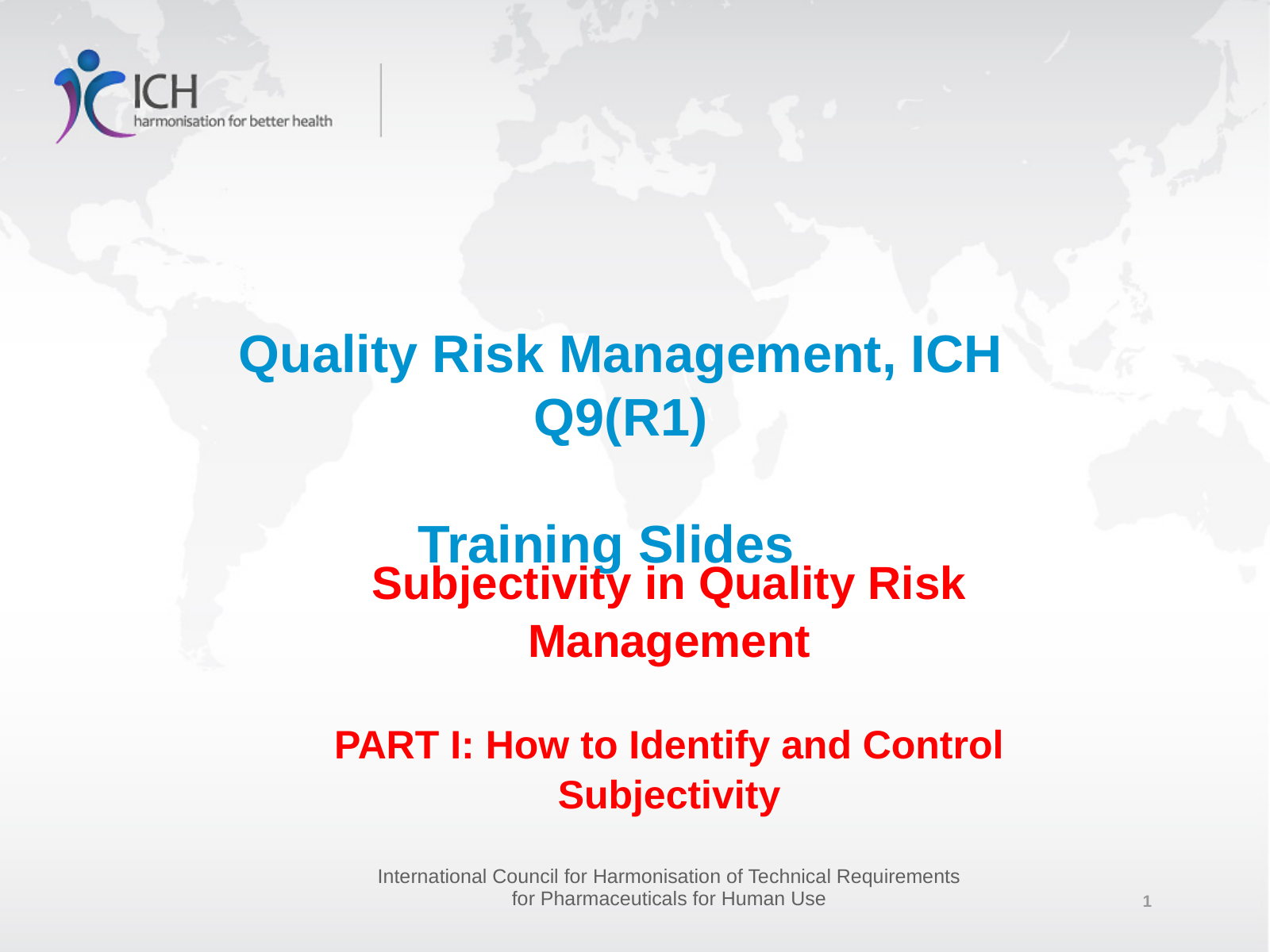

Quality Risk Management, ICH Q9(R1)

Training Slides
Subjectivity in Quality Risk Management

PART I: How to Identify and Control Subjectivity
International Council for Harmonisation of Technical Requirements
for Pharmaceuticals for Human Use